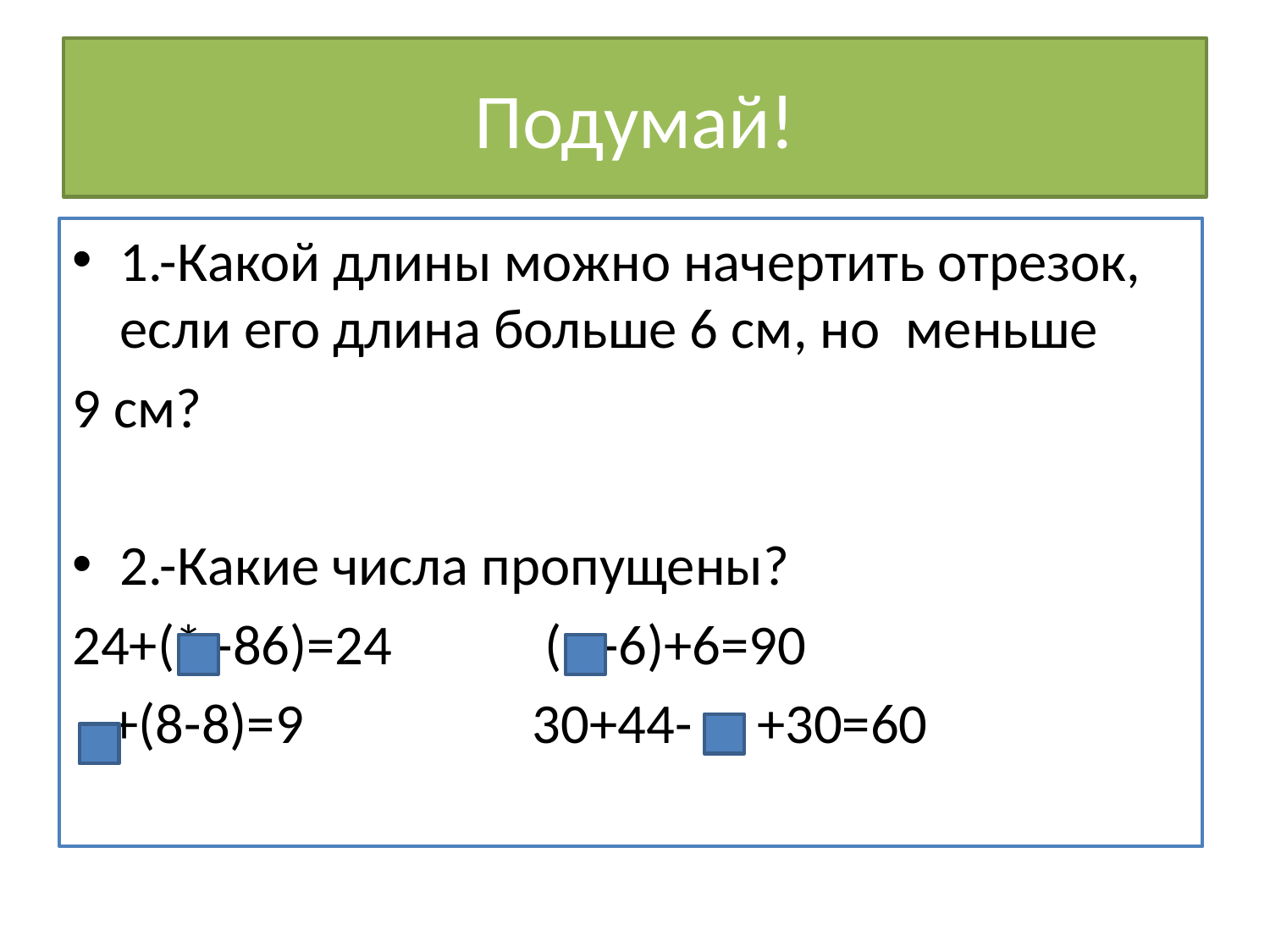

# Подумай!
1.-Какой длины можно начертить отрезок, если его длина больше 6 см, но  меньше
9 см?

2.-Какие числа пропущены?
24+(* -86)=24            (.  -6)+6=90
   +(8-8)=9                  30+44- .   +30=60